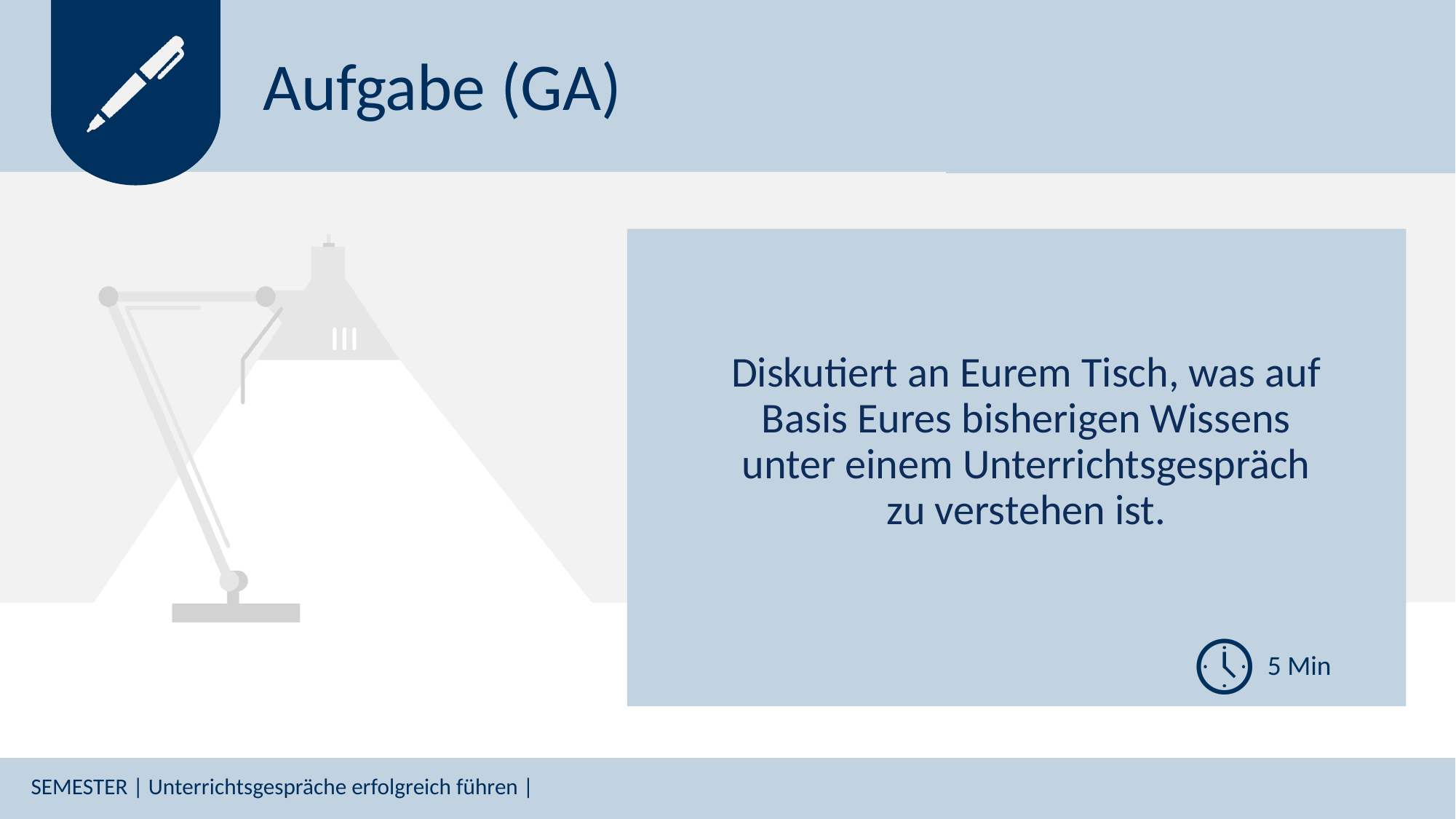

# Aufgabe (GA)
Diskutiert an Eurem Tisch, was auf Basis Eures bisherigen Wissens unter einem Unterrichtsgespräch zu verstehen ist.

5 Min
SEMESTER | Unterrichtsgespräche erfolgreich führen |